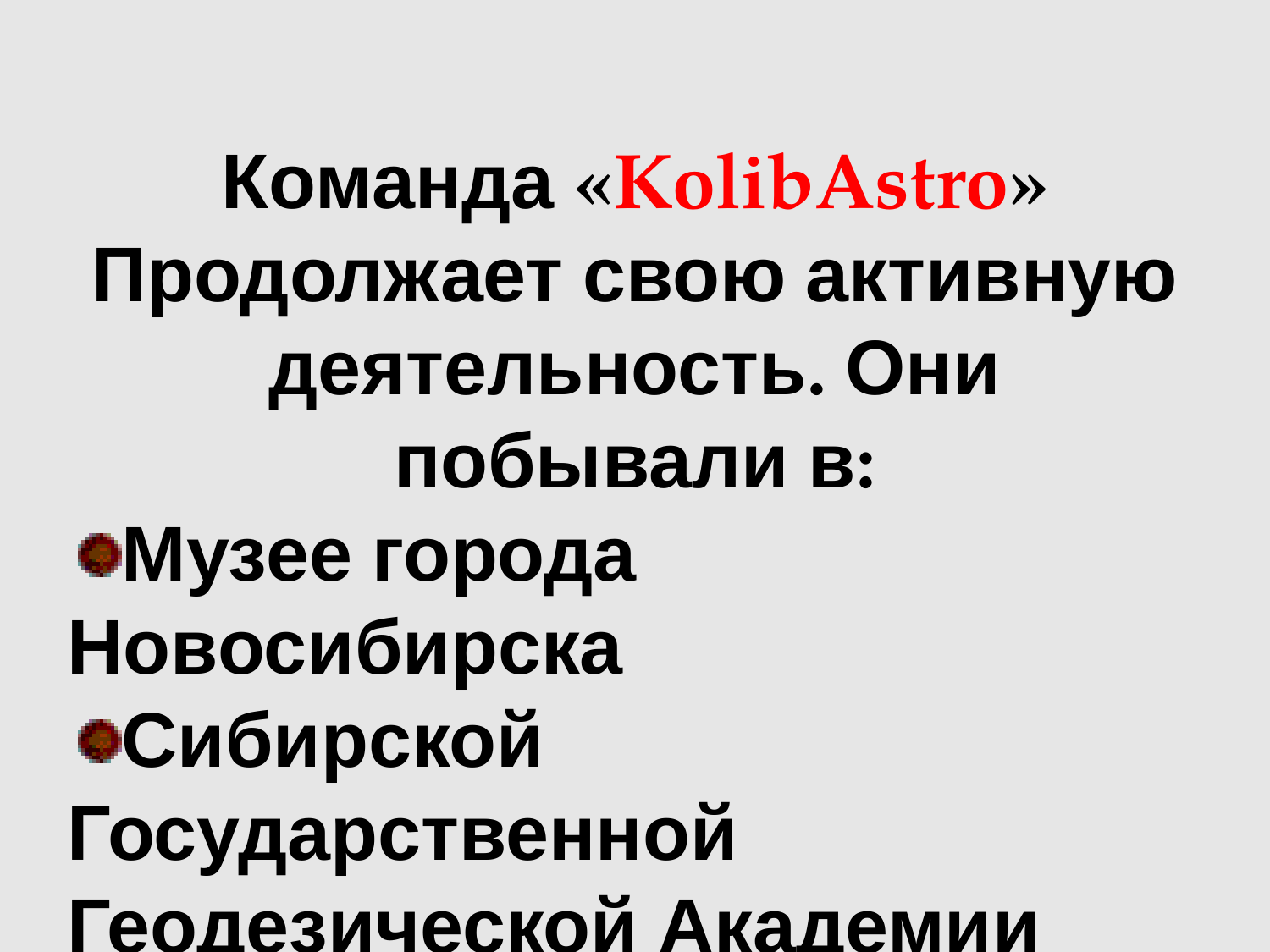

Команда «KolibAstro» Продолжает свою активную деятельность. Они побывали в:
Музее города Новосибирска
Сибирской Государственной Геодезической Академии
Планетарии при СГГА